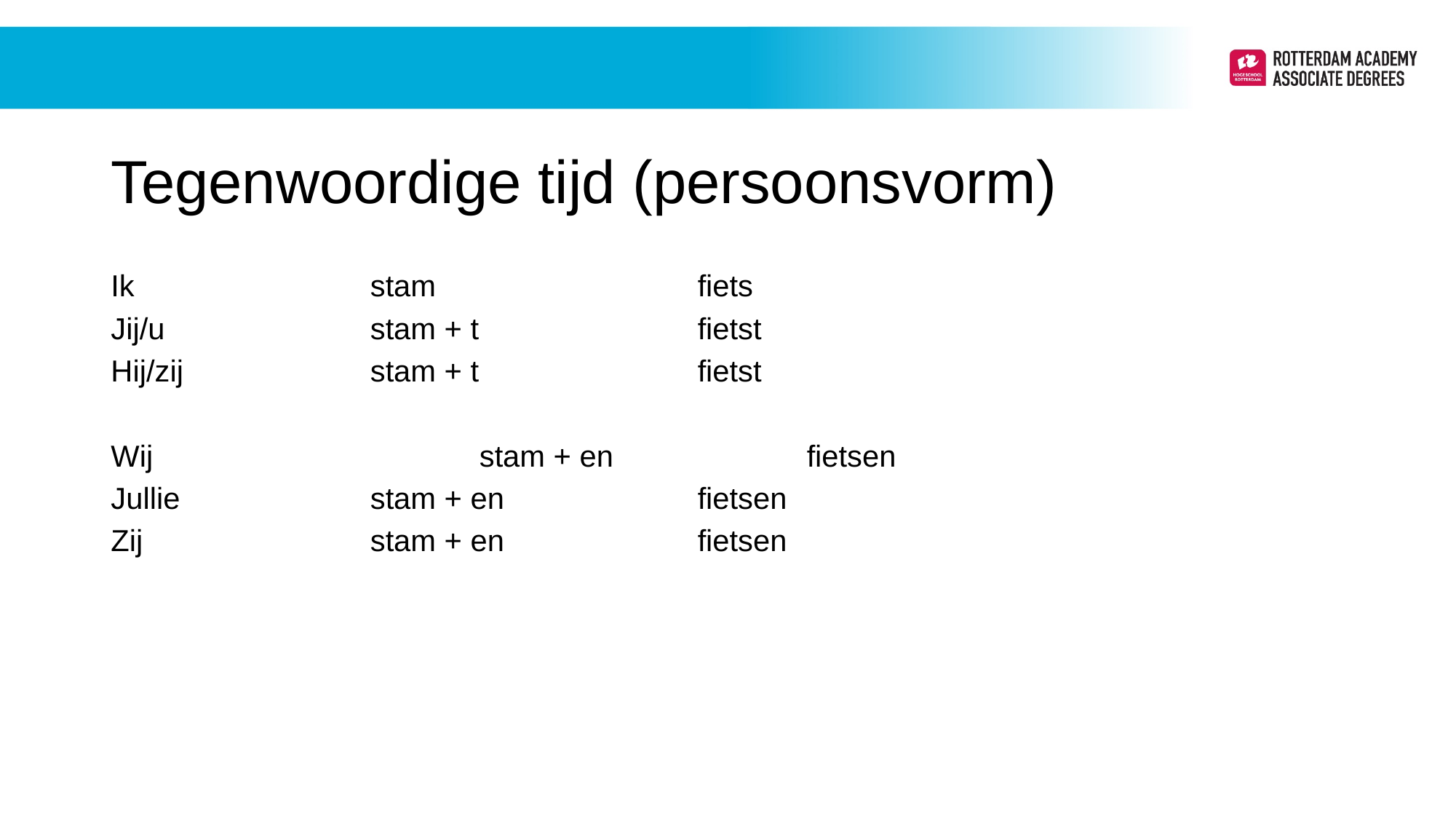

# Tegenwoordige tijd (persoonsvorm)
Ik			stam			fiets
Jij/u		stam + t			fietst
Hij/zij		stam + t			fietst

Wij			stam + en		fietsen
Jullie		stam + en		fietsen
Zij			stam + en		fietsen